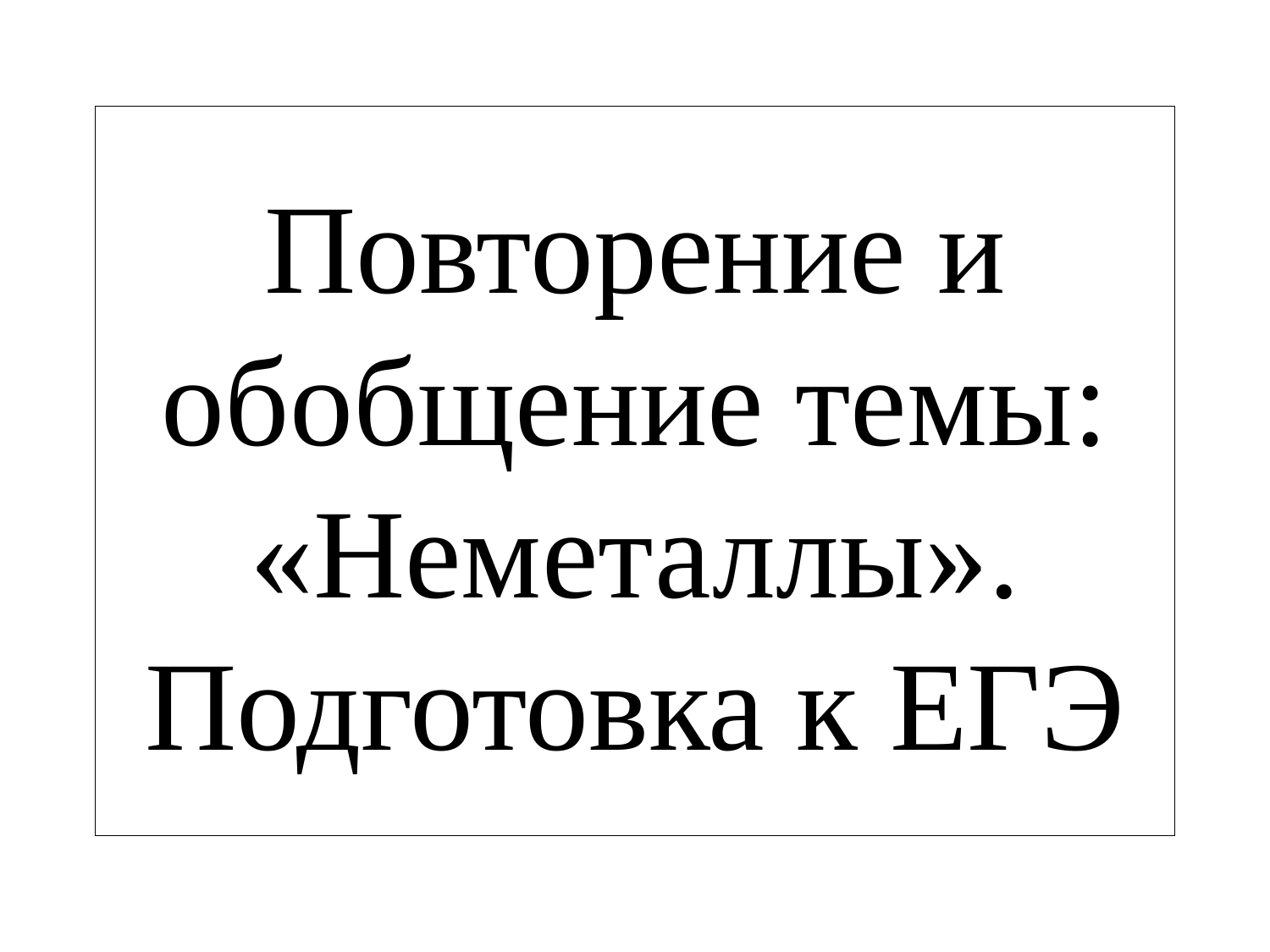

# Повторение и обобщение темы: «Неметаллы». Подготовка к ЕГЭ